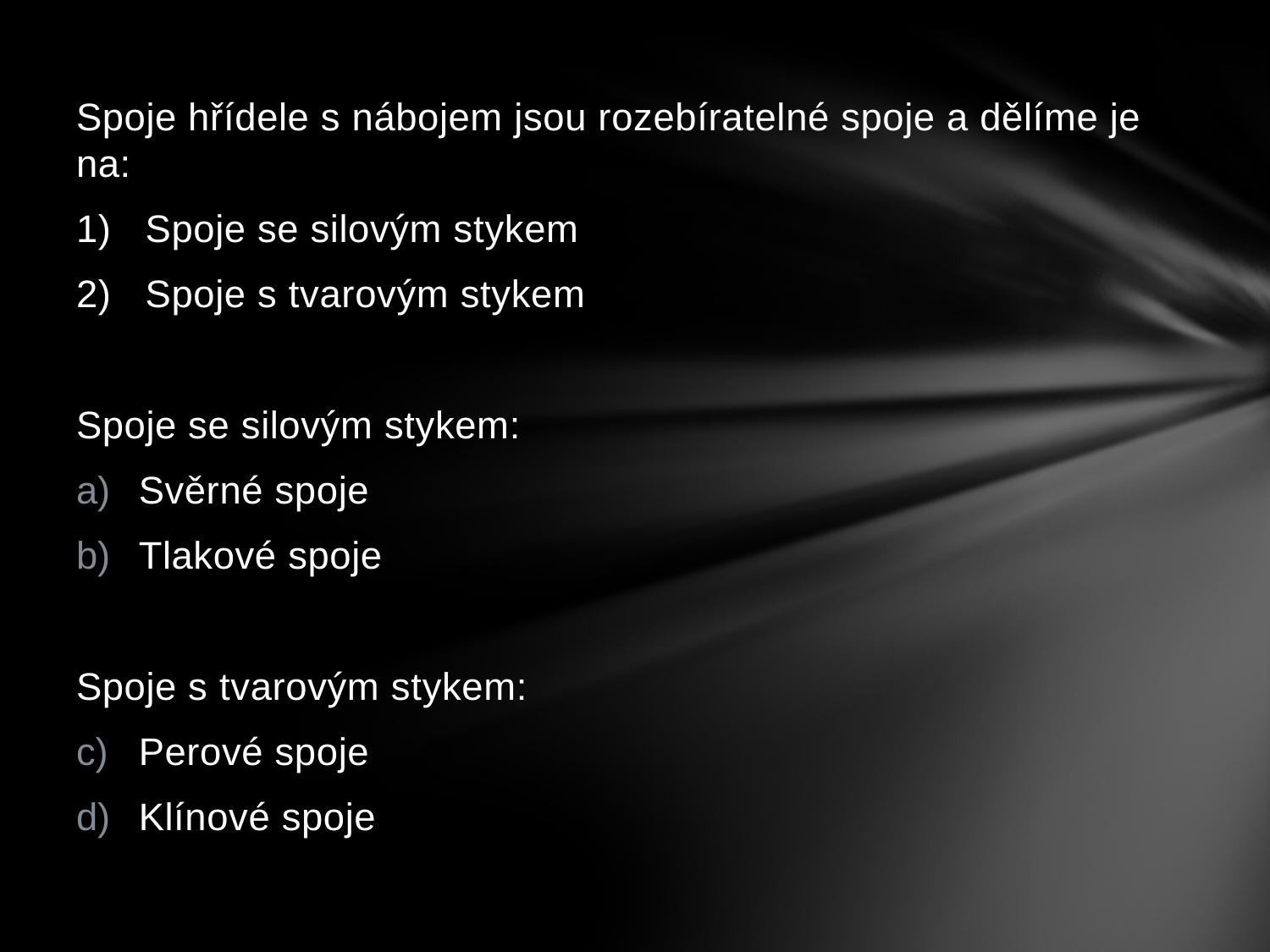

Spoje hřídele s nábojem jsou rozebíratelné spoje a dělíme je na:
1)   Spoje se silovým stykem
2)   Spoje s tvarovým stykem

Spoje se silovým stykem:
Svěrné spoje
Tlakové spoje

Spoje s tvarovým stykem:
Perové spoje
Klínové spoje